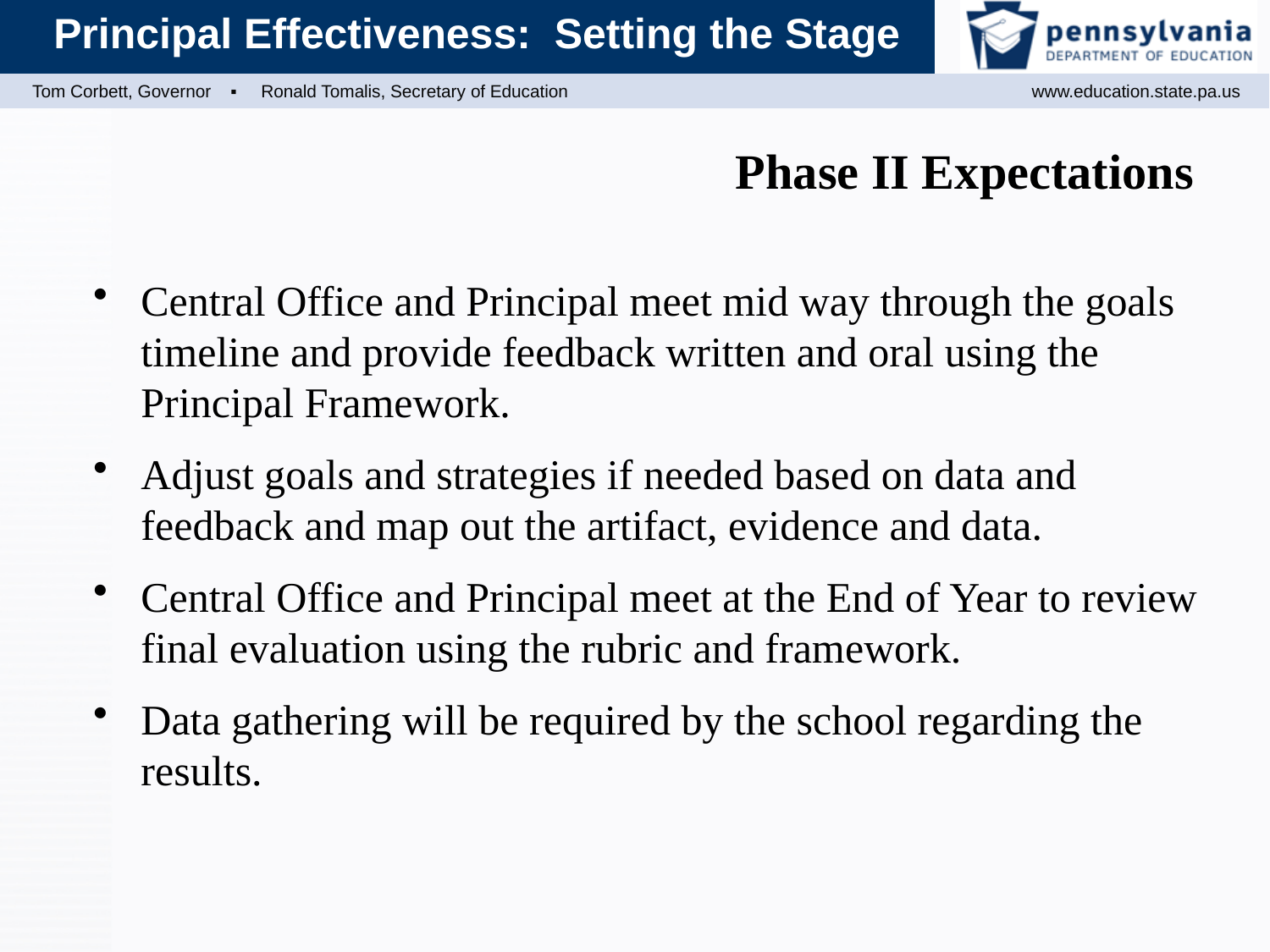

# Phase II Expectations
Central Office and Principal meet mid way through the goals timeline and provide feedback written and oral using the Principal Framework.
Adjust goals and strategies if needed based on data and feedback and map out the artifact, evidence and data.
Central Office and Principal meet at the End of Year to review final evaluation using the rubric and framework.
Data gathering will be required by the school regarding the results.